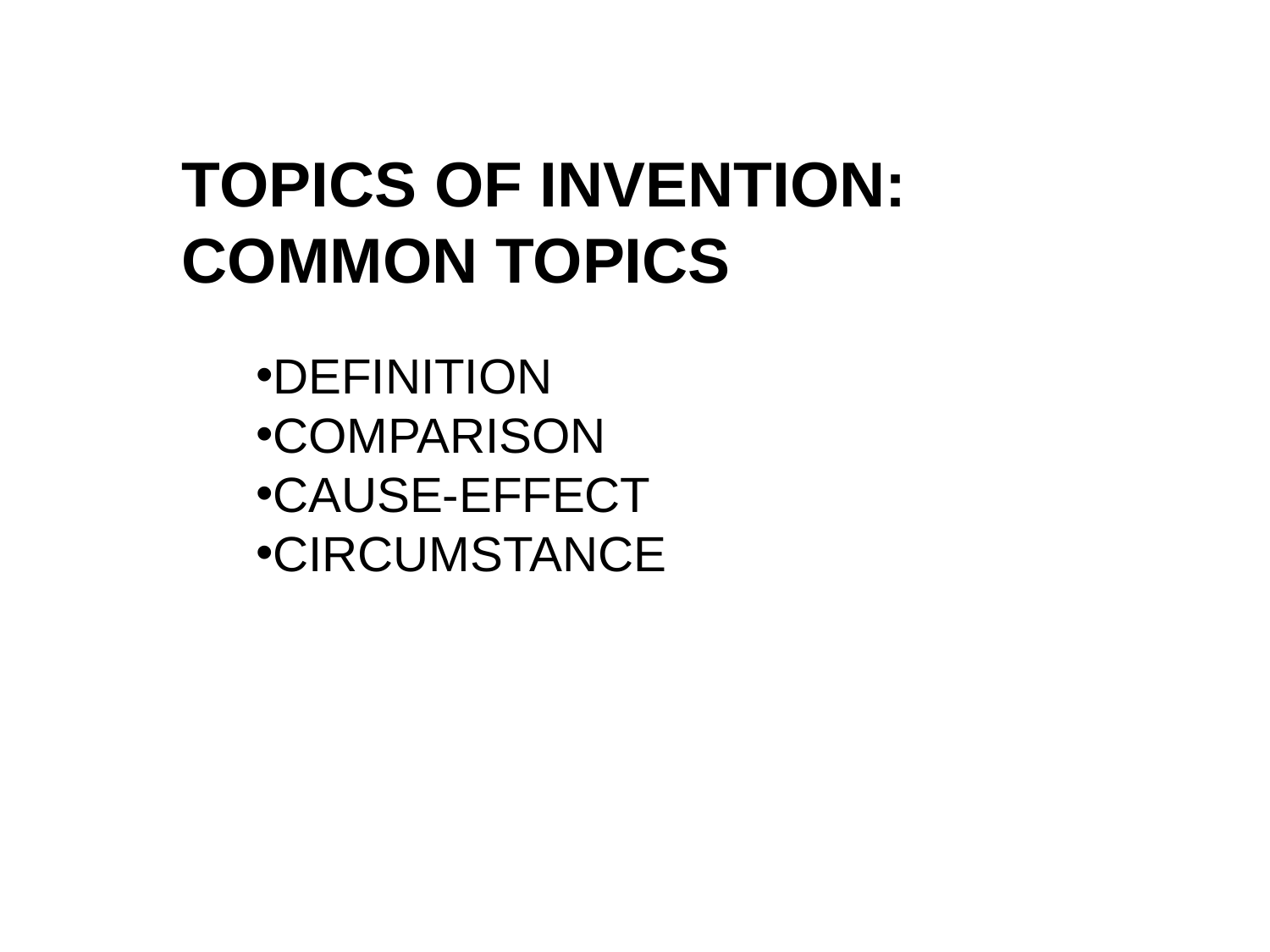

TOPICS OF INVENTION: COMMON TOPICS
DEFINITION
COMPARISON
CAUSE-EFFECT
CIRCUMSTANCE